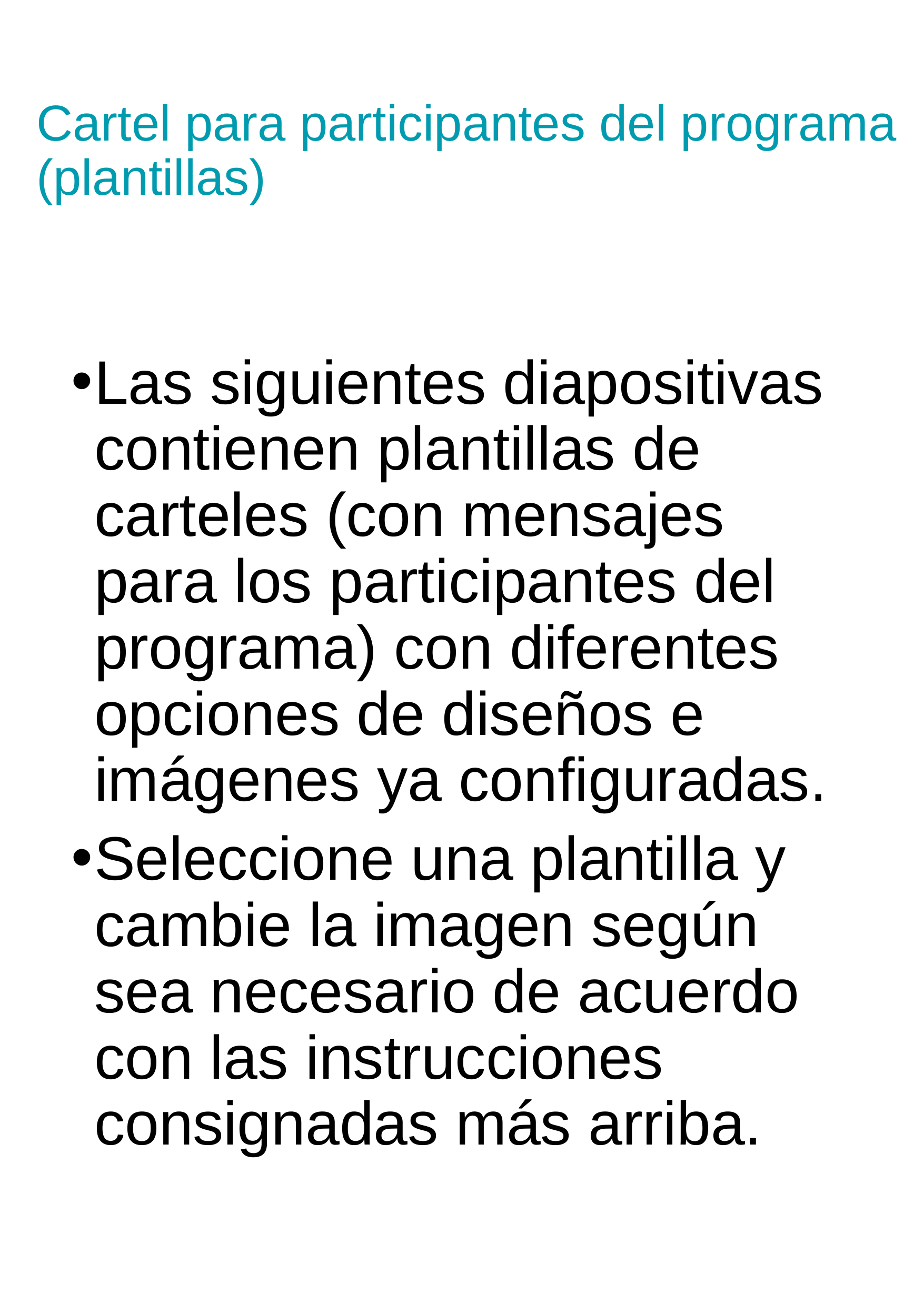

# Cartel para participantes del programa (plantillas)
Las siguientes diapositivas contienen plantillas de carteles (con mensajes para los participantes del programa) con diferentes opciones de diseños e imágenes ya configuradas.
Seleccione una plantilla y cambie la imagen según sea necesario de acuerdo con las instrucciones consignadas más arriba.